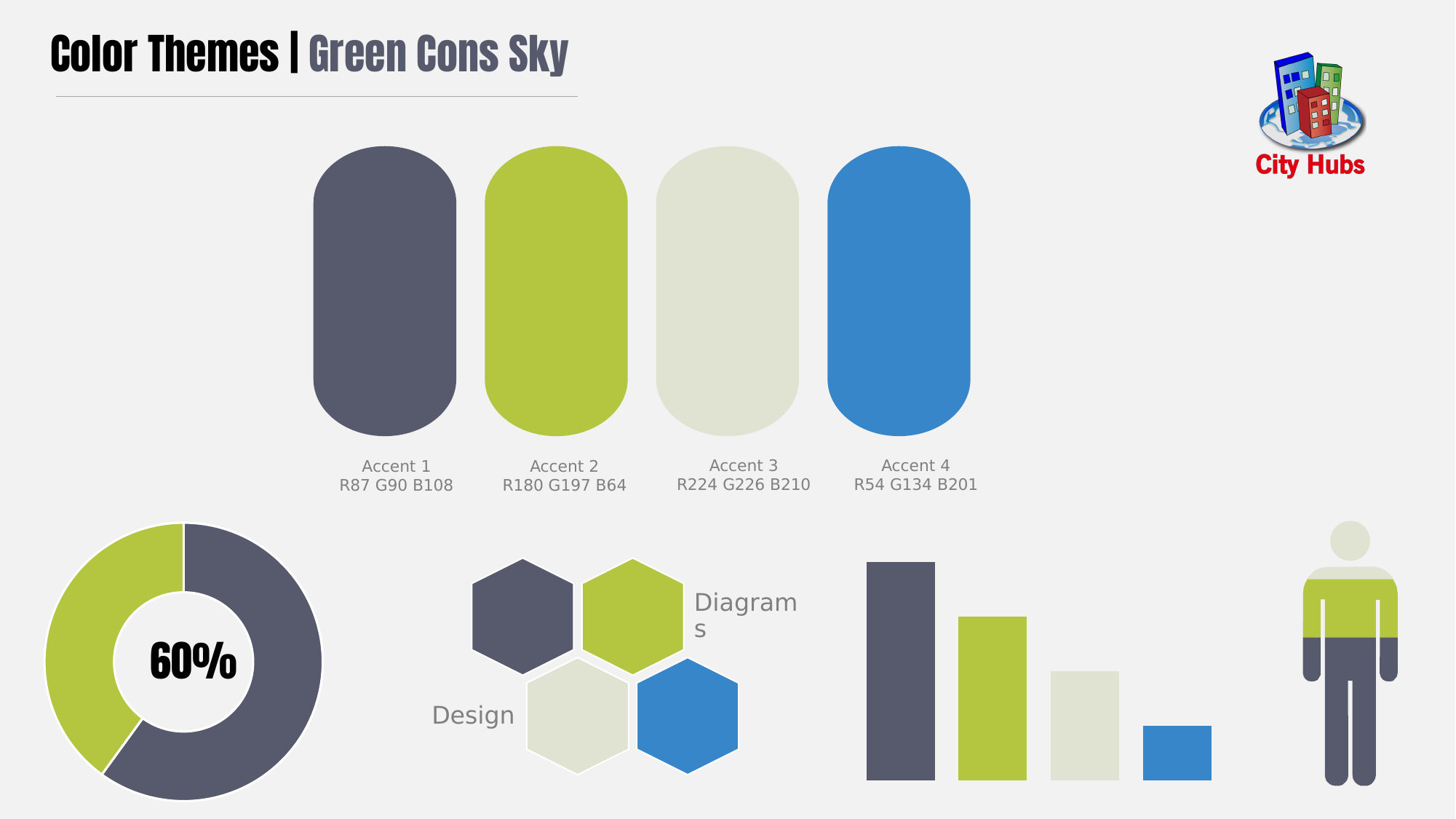

Color Themes | Green Cons Sky

Accent 3
R224 G226 B210
Accent 4
R54 G134 B201

Accent 1
R87 G90 B108
Accent 2
R180 G197 B64

### Chart

| Category | Sales |
|---|---|
| 1st Qtr | 0.6 |
| 2nd Qtr | 0.4 |
60%

Diagrams

Design

### Chart

| Category | Series 1 |
|---|---|
| Category 1 | 80.0 |
| Category 2 | 60.0 |
| Category 3 | 40.0 |
| Category 4 | 20.0 |